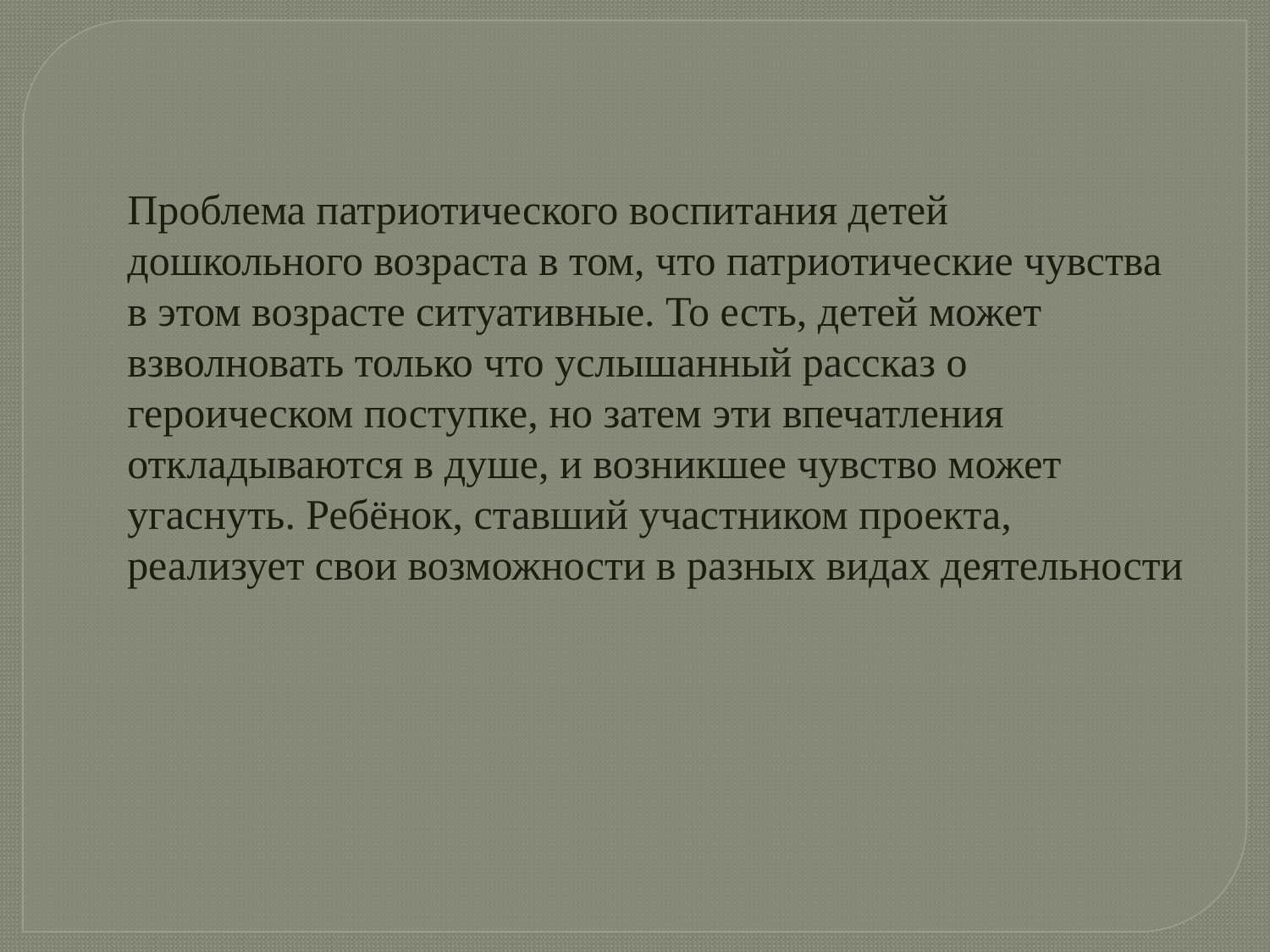

Проблема патриотического воспитания детей дошкольного возраста в том, что патриотические чувства в этом возрасте ситуативные. То есть, детей может взволновать только что услышанный рассказ о героическом поступке, но затем эти впечатления откладываются в душе, и возникшее чувство может угаснуть. Ребёнок, ставший участником проекта, реализует свои возможности в разных видах деятельности